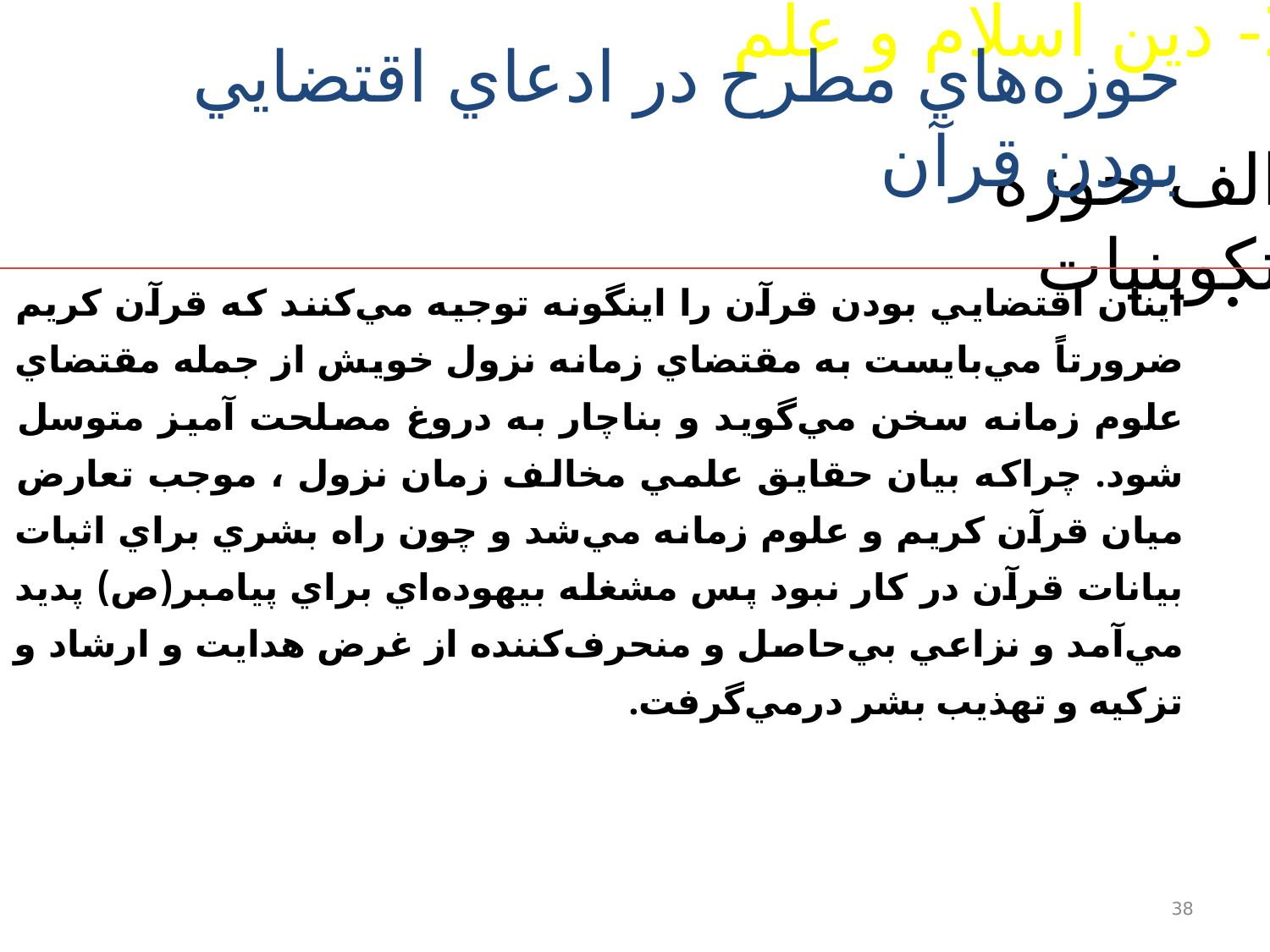

2- دین اسلام و علم
حوزه‌هاي مطرح در ادعاي اقتضايي بودن قرآن
# الف-حوزه تكوينيات
اينان اقتضايي بودن قرآن را اينگونه توجيه مي‌كنند كه قرآن كريم ضرورتاً مي‌بايست به مقتضاي زمانه نزول خويش از جمله مقتضاي علوم زمانه سخن مي‌گويد و بناچار به دروغ مصلحت آميز متوسل شود. چراكه بيان حقايق علمي مخالف زمان نزول ، موجب تعارض ميان قرآن كريم و علوم زمانه مي‌شد و چون راه بشري براي اثبات بيانات قرآن در كار نبود پس مشغله بيهوده‌اي براي پيامبر(ص) پديد مي‌آمد و نزاعي بي‌حاصل و منحرف‌كننده از غرض هدايت و ارشاد و تزكيه و تهذيب بشر درمي‌گرفت.

38